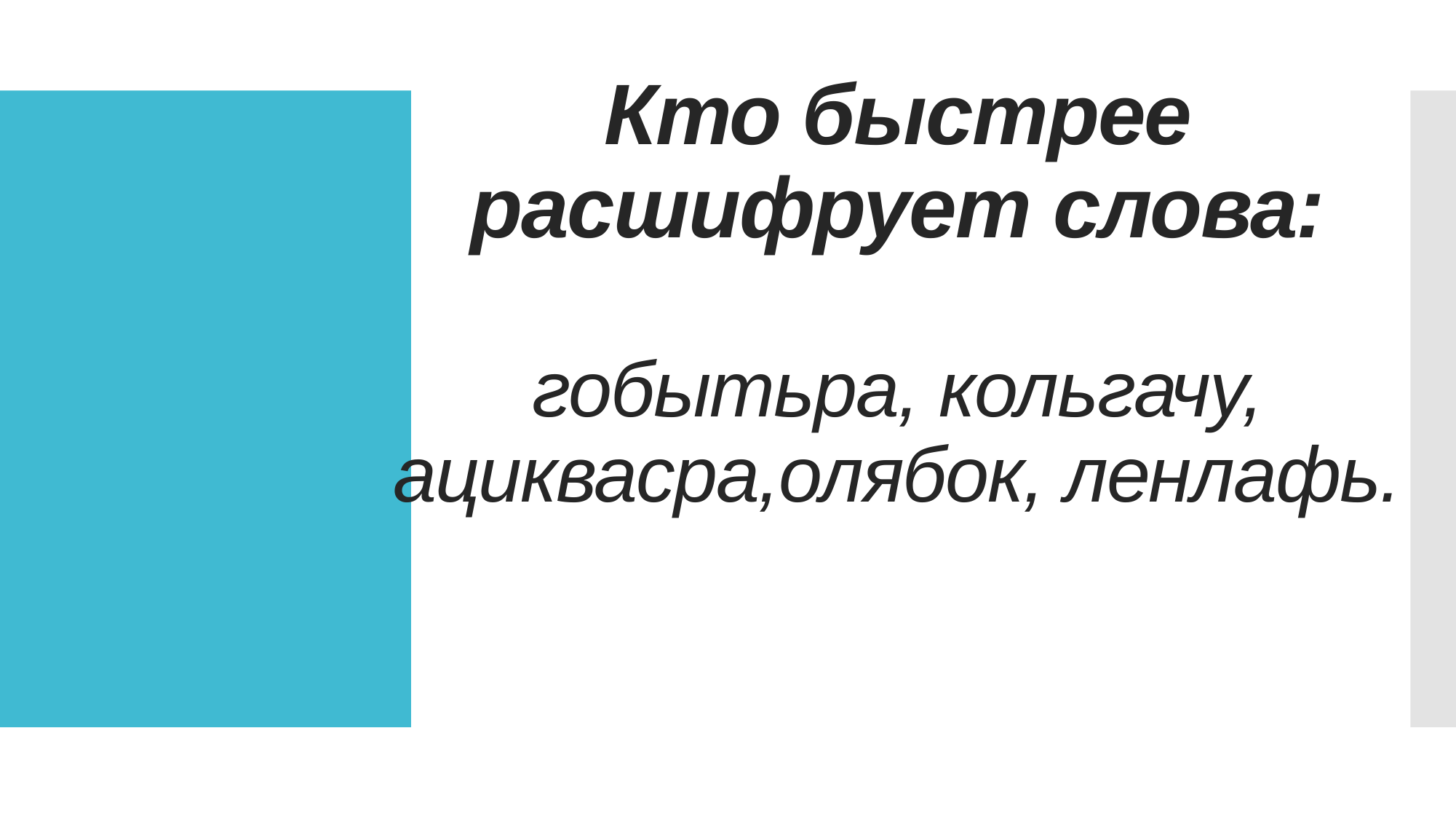

# Кто быстрее расшифрует слова: гобытьра, кольгачу, ациквасра,олябок, ленлафь.